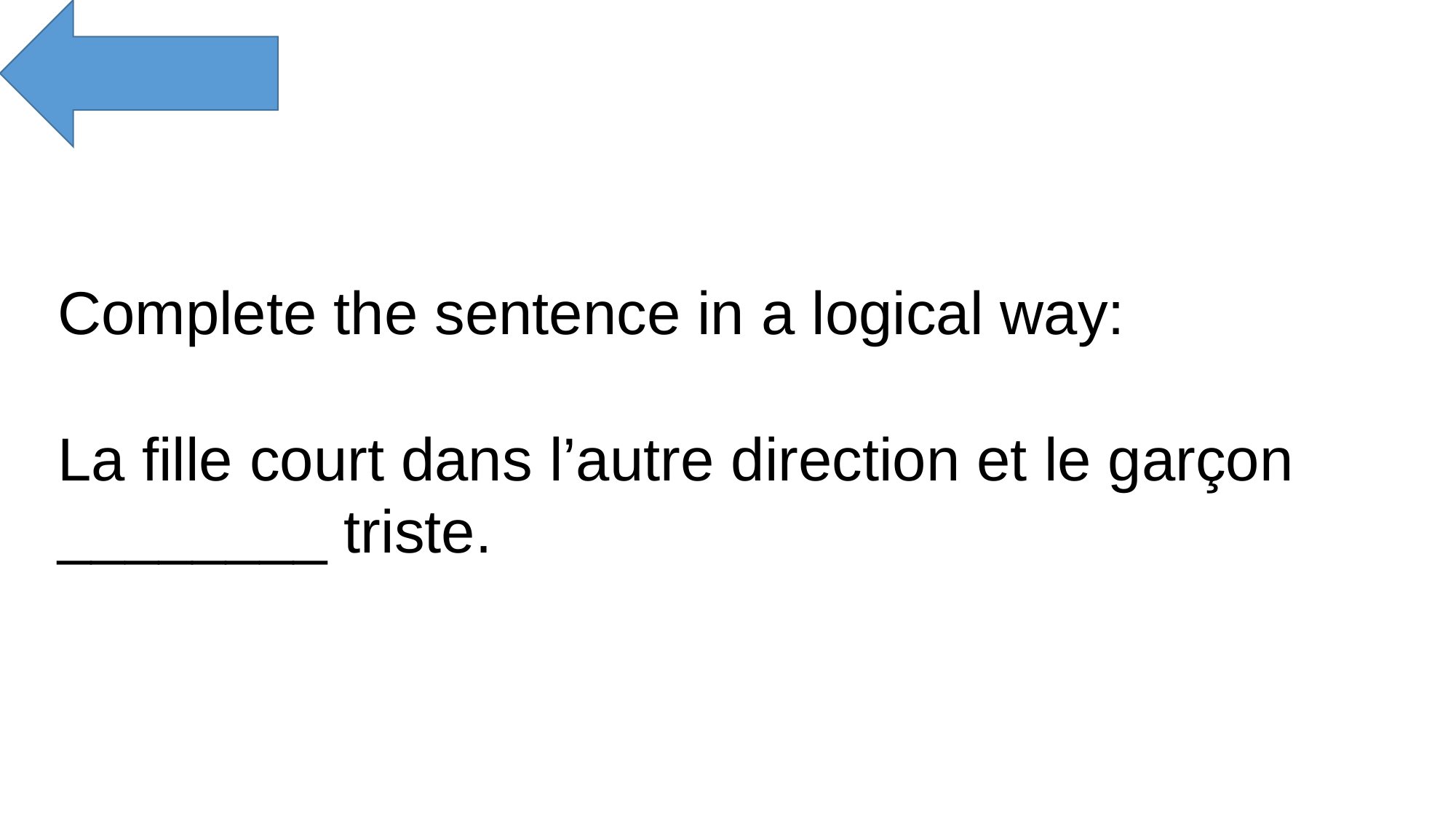

Complete the sentence in a logical way:

La fille court dans l’autre direction et le garçon ________ triste.